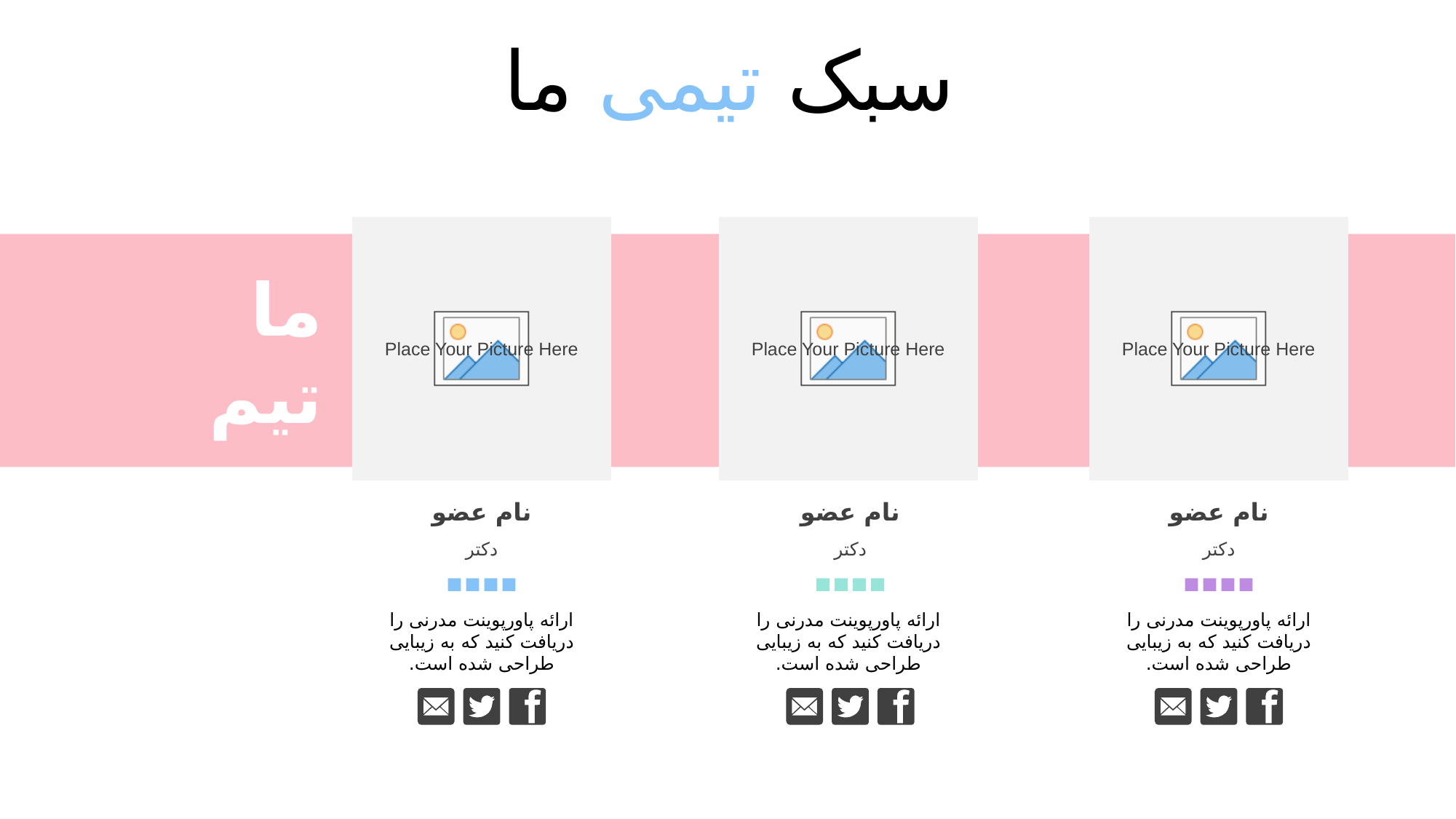

سبک تیمی ما

ما
تیم
نام عضو
نام عضو
نام عضو
دکتر
دکتر
دکتر

ارائه پاورپوینت مدرنی را دریافت کنید که به زیبایی طراحی شده است.
ارائه پاورپوینت مدرنی را دریافت کنید که به زیبایی طراحی شده است.
ارائه پاورپوینت مدرنی را دریافت کنید که به زیبایی طراحی شده است.